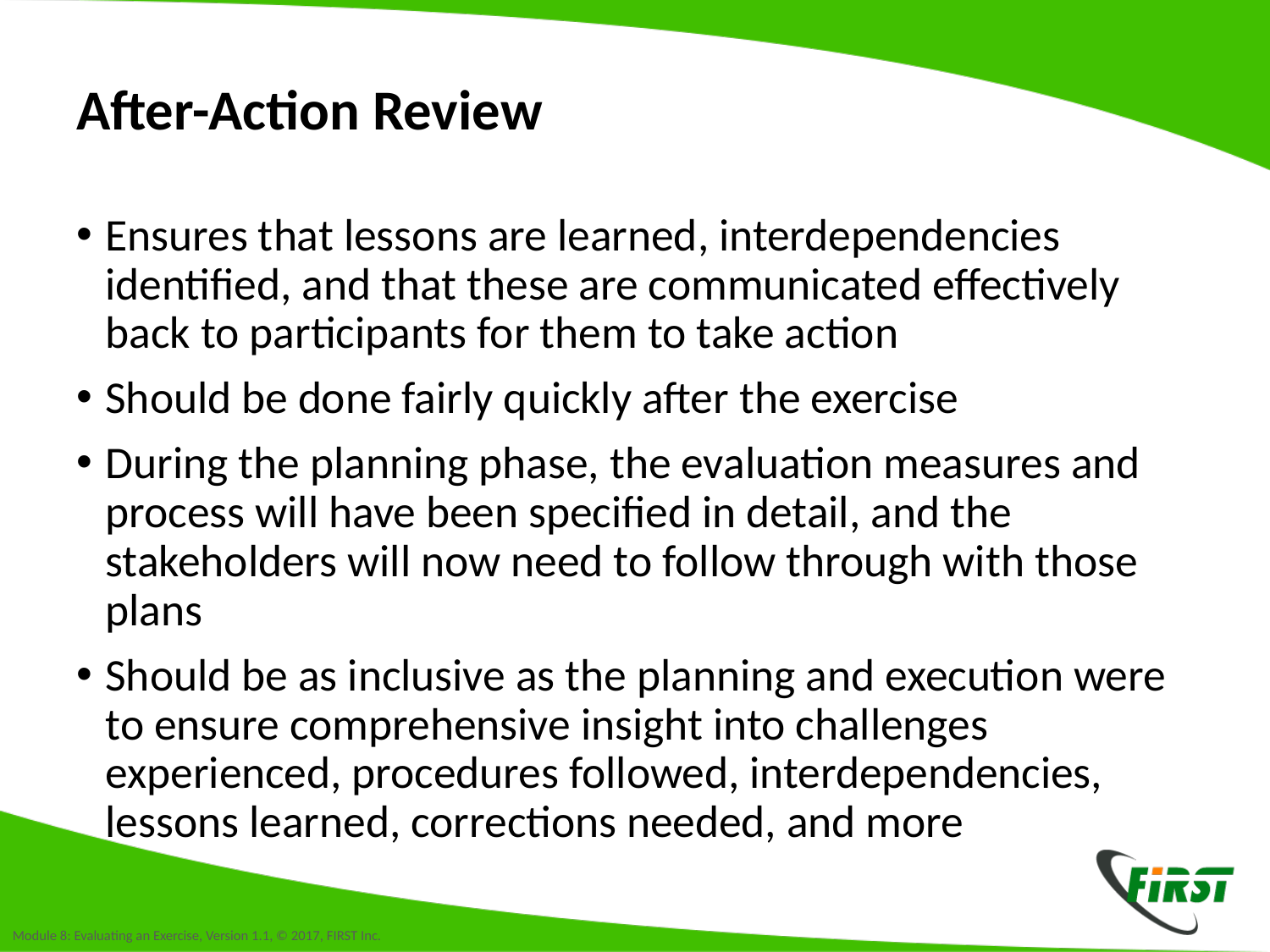

# After-Action Review
Ensures that lessons are learned, interdependencies identified, and that these are communicated effectively back to participants for them to take action
Should be done fairly quickly after the exercise
During the planning phase, the evaluation measures and process will have been specified in detail, and the stakeholders will now need to follow through with those plans
Should be as inclusive as the planning and execution were to ensure comprehensive insight into challenges experienced, procedures followed, interdependencies, lessons learned, corrections needed, and more